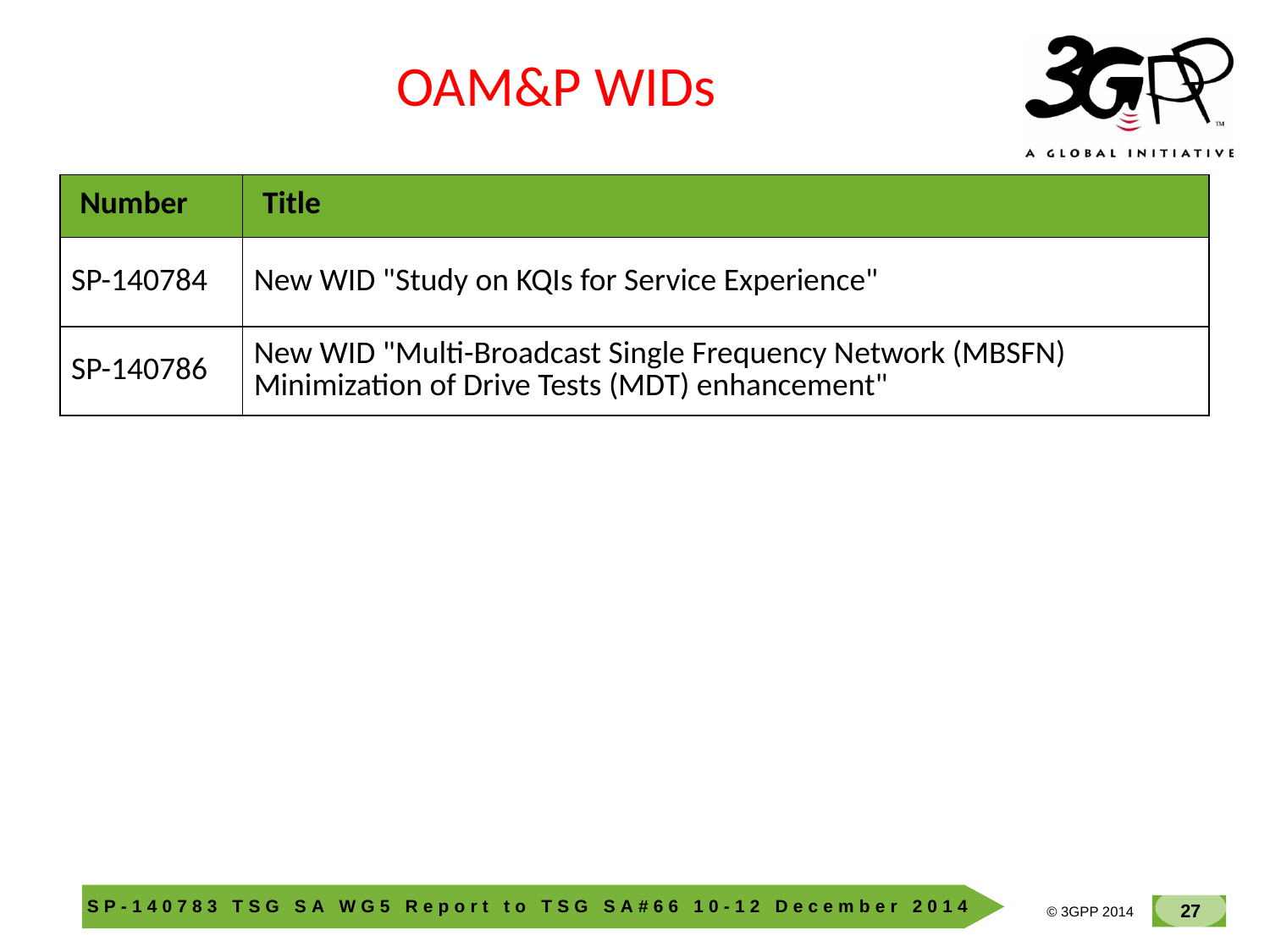

OAM&P WIDs
| Number | Title |
| --- | --- |
| SP-140784 | New WID "Study on KQIs for Service Experience" |
| SP-140786 | New WID "Multi-Broadcast Single Frequency Network (MBSFN) Minimization of Drive Tests (MDT) enhancement" |